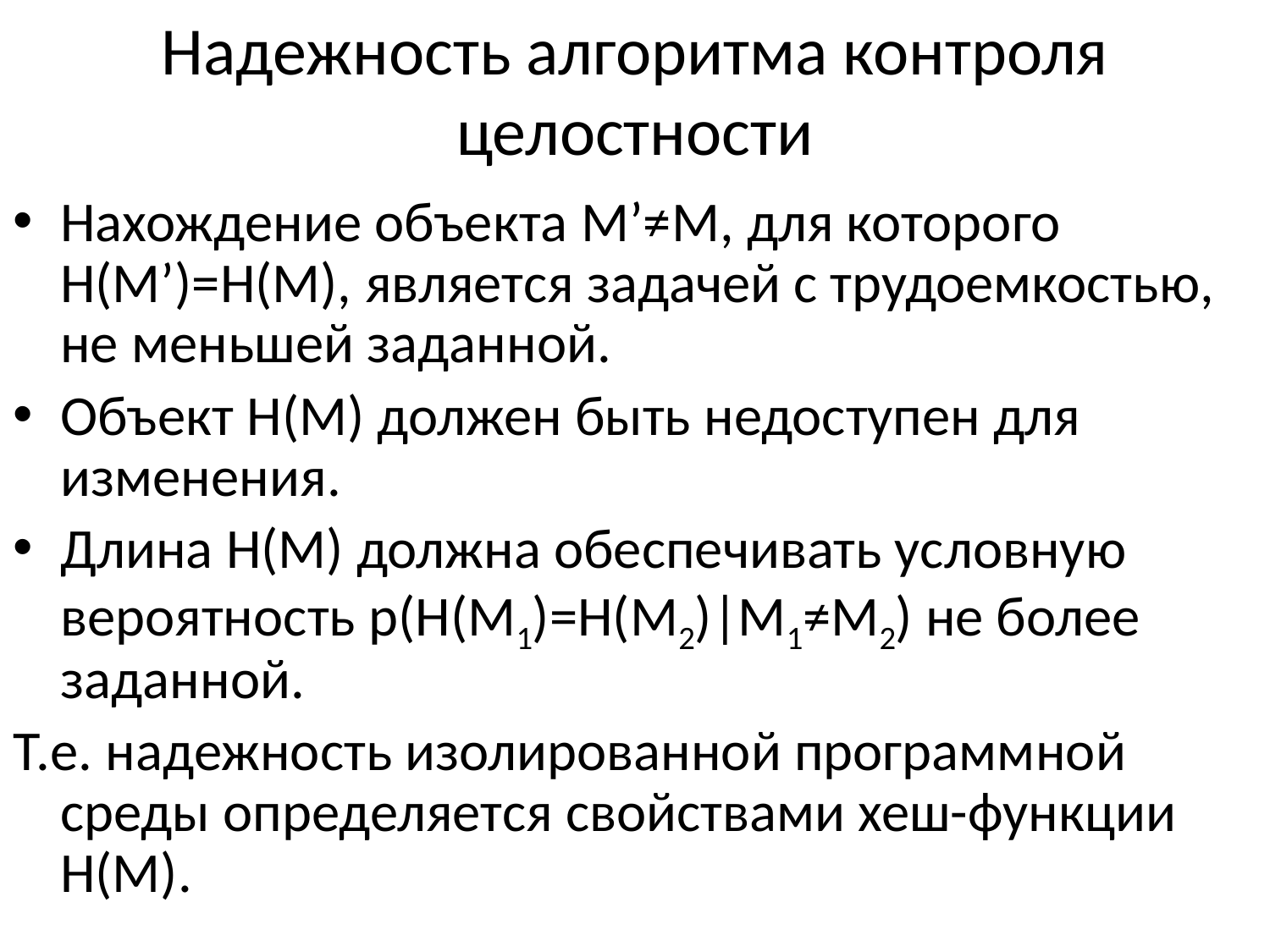

# Надежность алгоритма контроля целостности
Нахождение объекта M’≠M, для которого H(M’)=H(M), является задачей с трудоемкостью, не меньшей заданной.
Объект H(M) должен быть недоступен для изменения.
Длина H(M) должна обеспечивать условную вероятность p(H(M1)=H(M2)|M1≠M2) не более заданной.
Т.е. надежность изолированной программной среды определяется свойствами хеш-функции H(M).